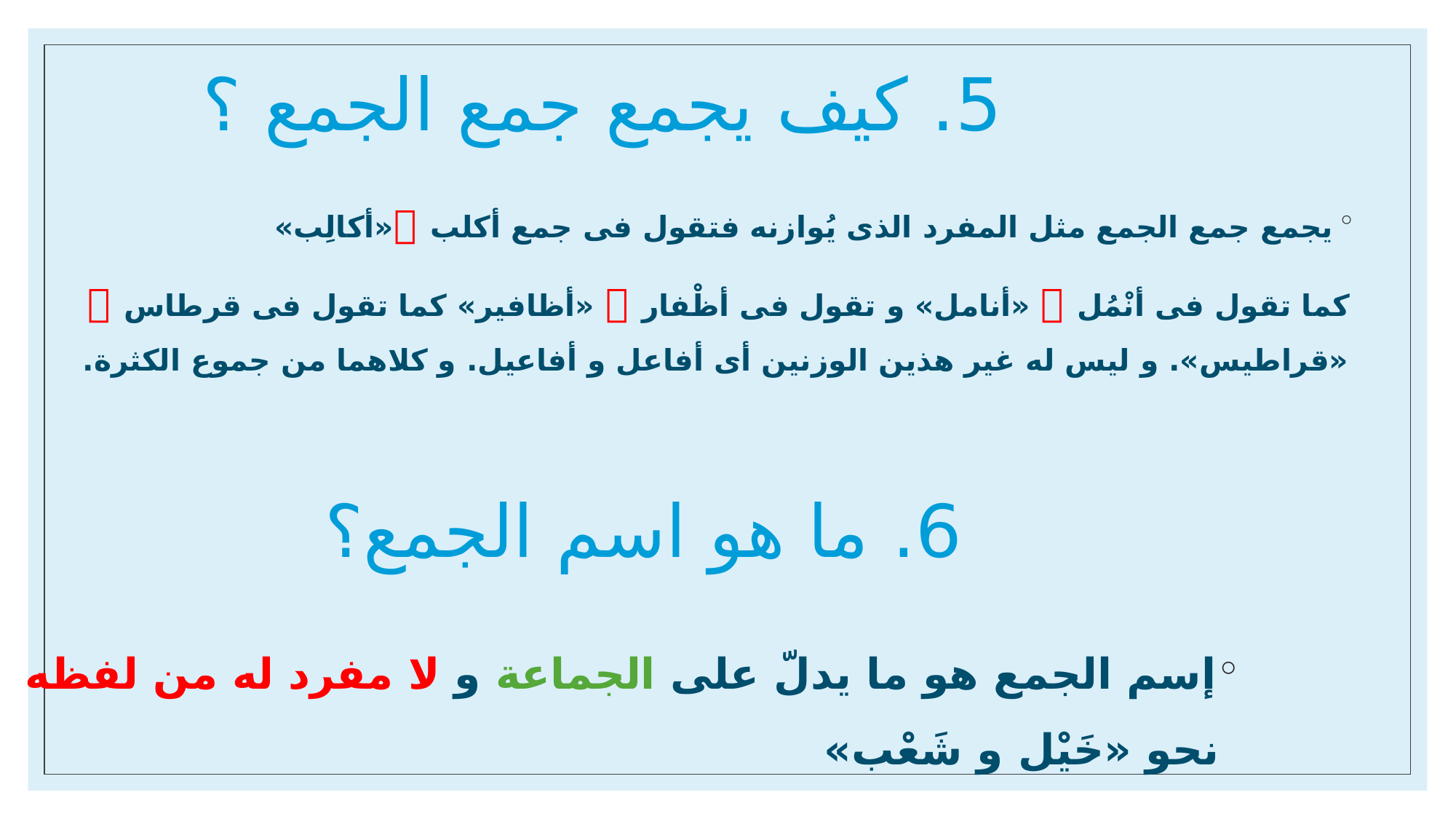

# 5. کیف یجمع جمع الجمع ؟
یجمع جمع الجمع مثل المفرد الذی یُوازنه فتقول فی جمع أکلب ←«أکالِب»
کما تقول فی أنْمُل ← «أنامل» و تقول فی أظْفار ← «أظافیر» کما تقول فی قرطاس ← «قراطیس». و لیس له غیر هذین الوزنین أی أفاعل و أفاعیل. و کلاهما من جموع الکثرة.

6. ما هو اسم الجمع؟
إسم الجمع هو ما یدلّ علی الجماعة و لا مفرد له من لفظه نحو «خَیْل و شَعْب»